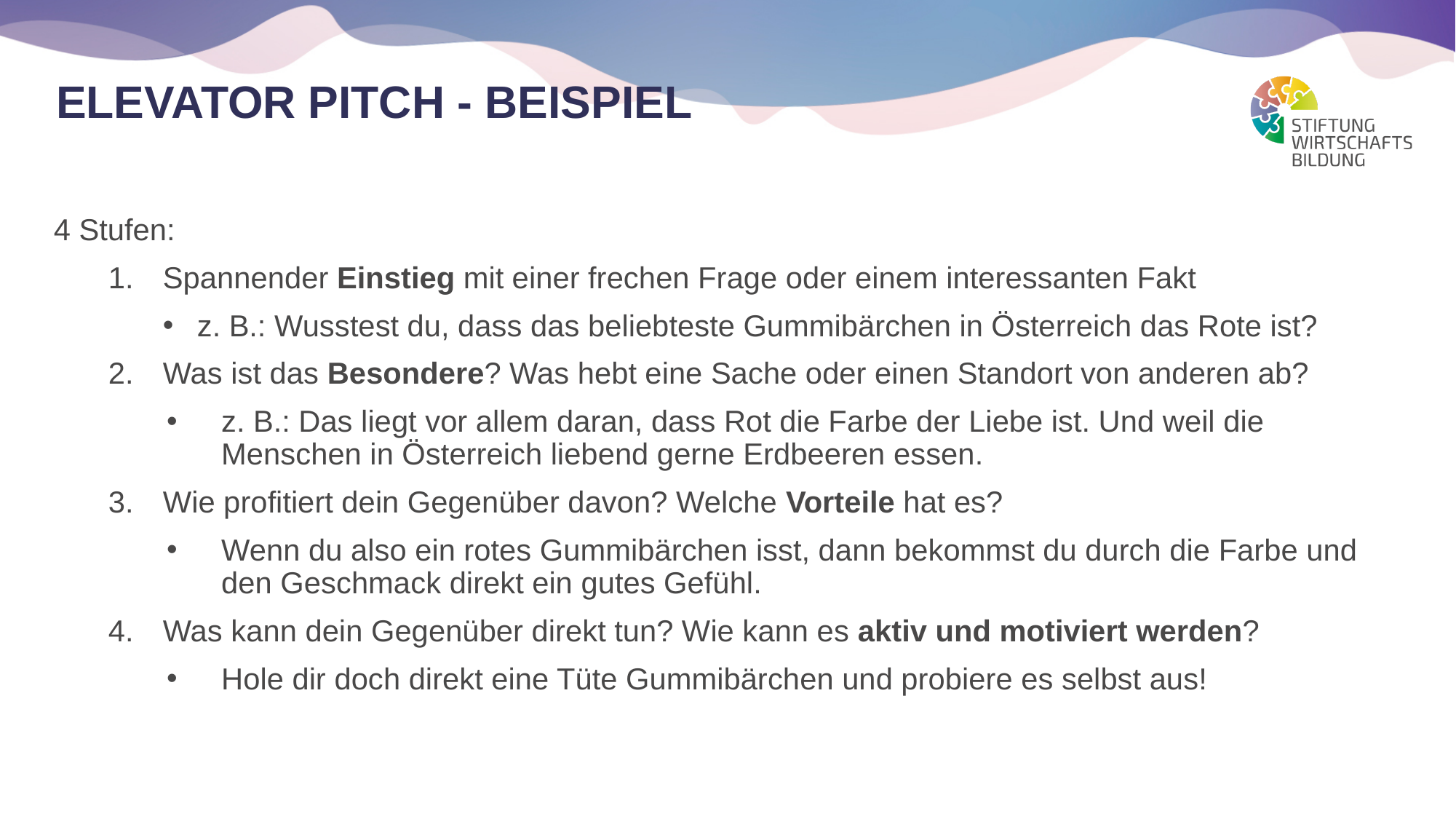

# Elevator Pitch - Beispiel
4 Stufen:
Spannender Einstieg mit einer frechen Frage oder einem interessanten Fakt
z. B.: Wusstest du, dass das beliebteste Gummibärchen in Österreich das Rote ist?
Was ist das Besondere? Was hebt eine Sache oder einen Standort von anderen ab?
z. B.: Das liegt vor allem daran, dass Rot die Farbe der Liebe ist. Und weil die Menschen in Österreich liebend gerne Erdbeeren essen.
Wie profitiert dein Gegenüber davon? Welche Vorteile hat es?
Wenn du also ein rotes Gummibärchen isst, dann bekommst du durch die Farbe und den Geschmack direkt ein gutes Gefühl.
Was kann dein Gegenüber direkt tun? Wie kann es aktiv und motiviert werden?
Hole dir doch direkt eine Tüte Gummibärchen und probiere es selbst aus!